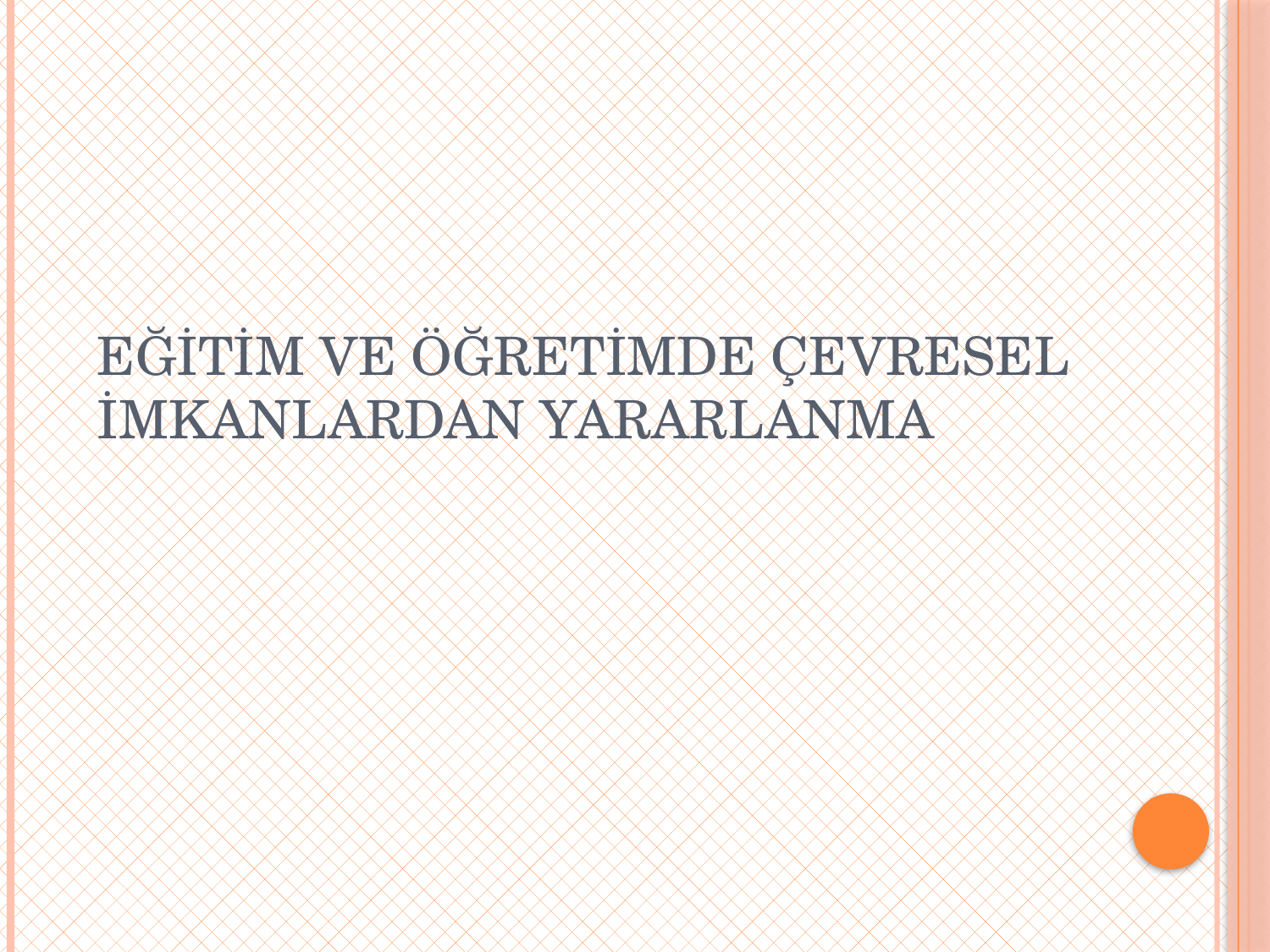

# EĞİTİM VE ÖĞRETİMDE ÇEVRESEL İMKANLARDAN YARARLANMA